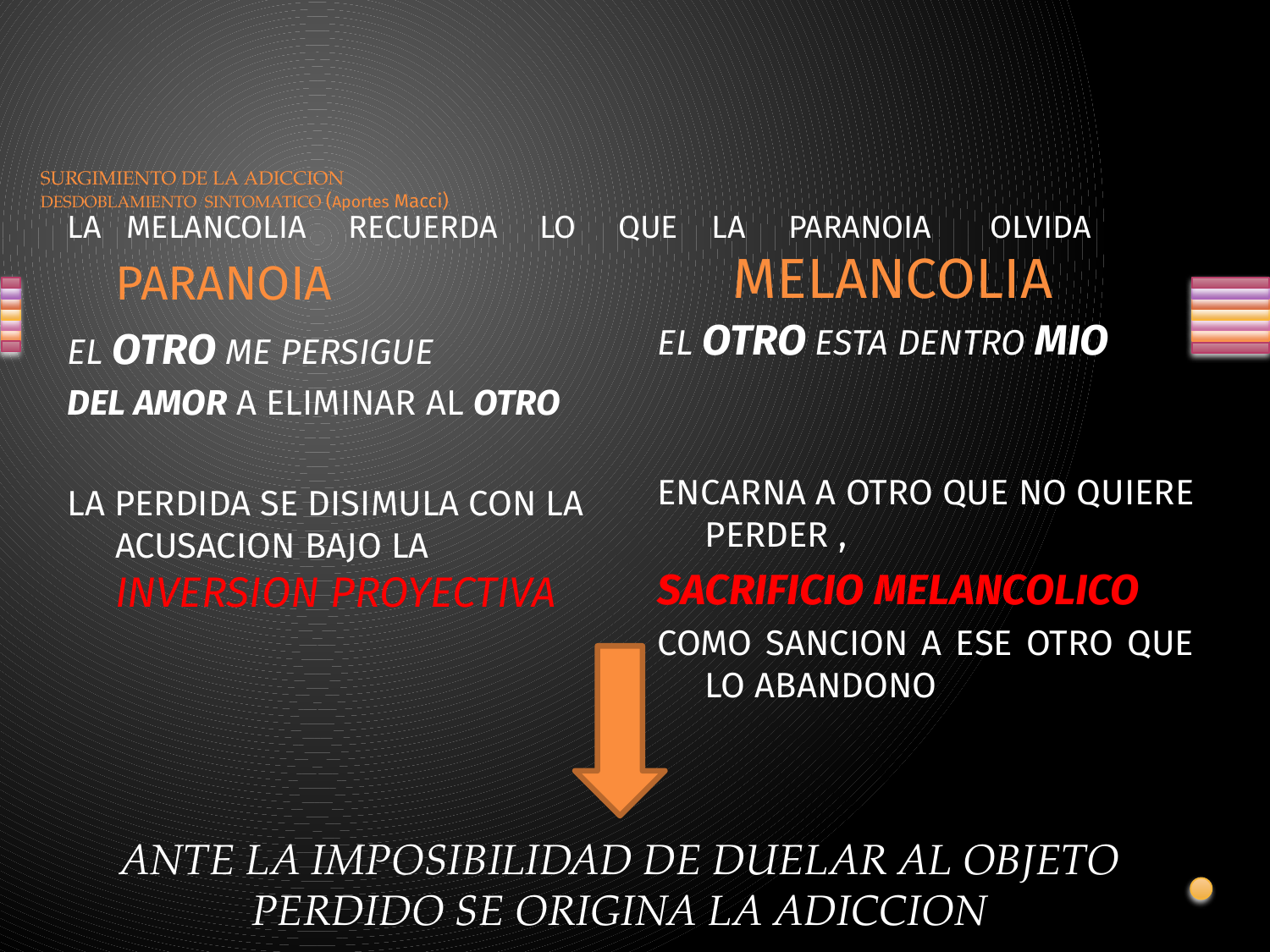

# SURGIMIENTO DE LA ADICCION DESDOBLAMIENTO  SINTOMATICO (Aportes Macci)
LA   MELANCOLIA     RECUERDA     LO     QUE    LA     PARANOIA       OLVIDA

   PARANOIA
     MELANCOLIA
EL OTRO ESTA DENTRO MIO

ENCARNA A OTRO QUE NO QUIERE PERDER ,
SACRIFICIO MELANCOLICO
COMO SANCION A ESE OTRO QUE LO ABANDONO

EL OTRO ME PERSIGUE
DEL AMOR A ELIMINAR AL OTRO

LA PERDIDA SE DISIMULA CON LA ACUSACION BAJO LA INVERSION PROYECTIVA

ANTE LA IMPOSIBILIDAD DE DUELAR AL OBJETO PERDIDO SE ORIGINA LA ADICCION